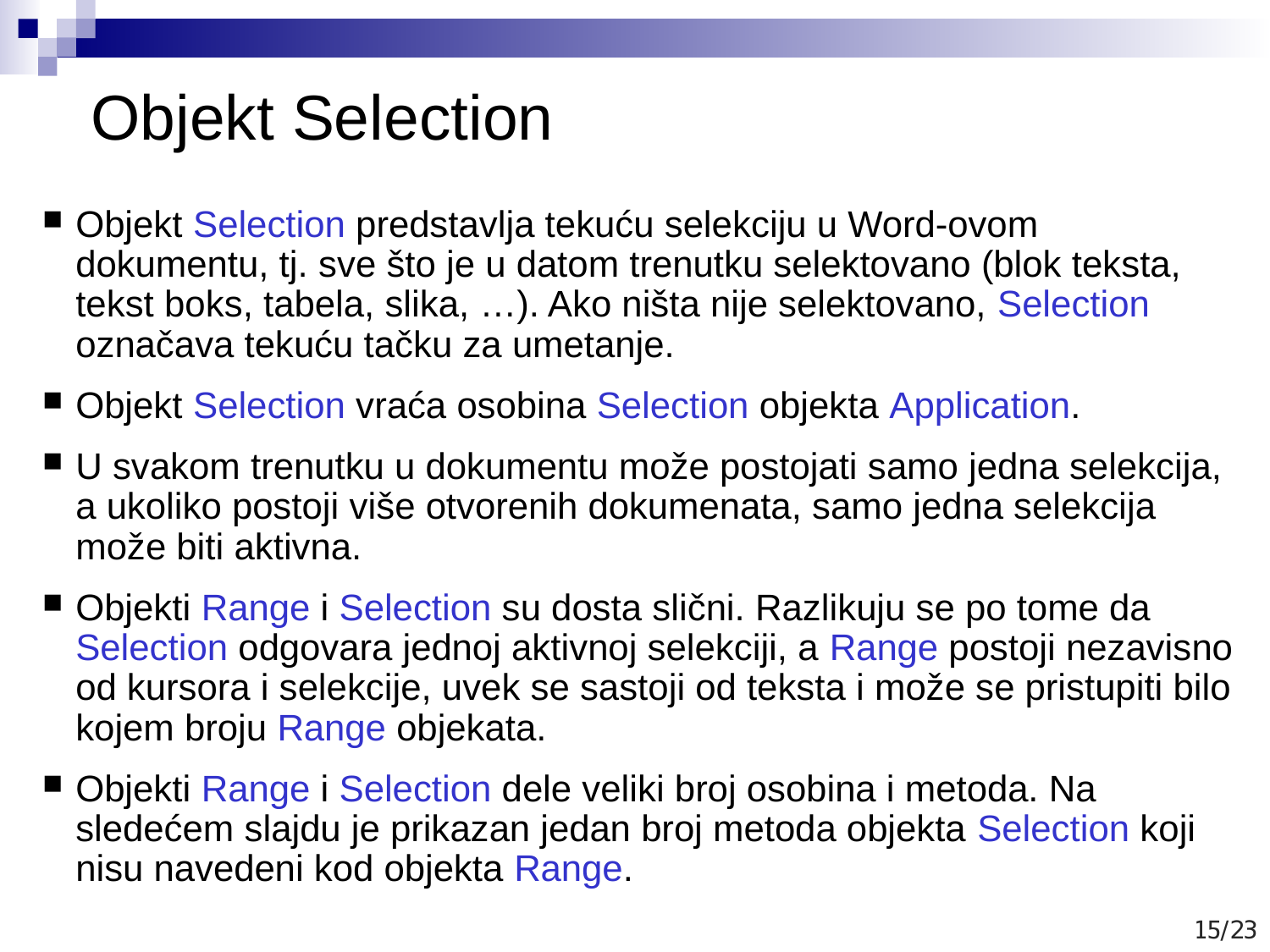

# Objekt Selection
Objekt Selection predstavlja tekuću selekciju u Word-ovom dokumentu, tj. sve što je u datom trenutku selektovano (blok teksta, tekst boks, tabela, slika, …). Ako ništa nije selektovano, Selection označava tekuću tačku za umetanje.
Objekt Selection vraća osobina Selection objekta Application.
U svakom trenutku u dokumentu može postojati samo jedna selekcija, a ukoliko postoji više otvorenih dokumenata, samo jedna selekcija može biti aktivna.
Objekti Range i Selection su dosta slični. Razlikuju se po tome da Selection odgovara jednoj aktivnoj selekciji, a Range postoji nezavisno od kursora i selekcije, uvek se sastoji od teksta i može se pristupiti bilo kojem broju Range objekata.
Objekti Range i Selection dele veliki broj osobina i metoda. Na sledećem slajdu je prikazan jedan broj metoda objekta Selection koji nisu navedeni kod objekta Range.
15/23